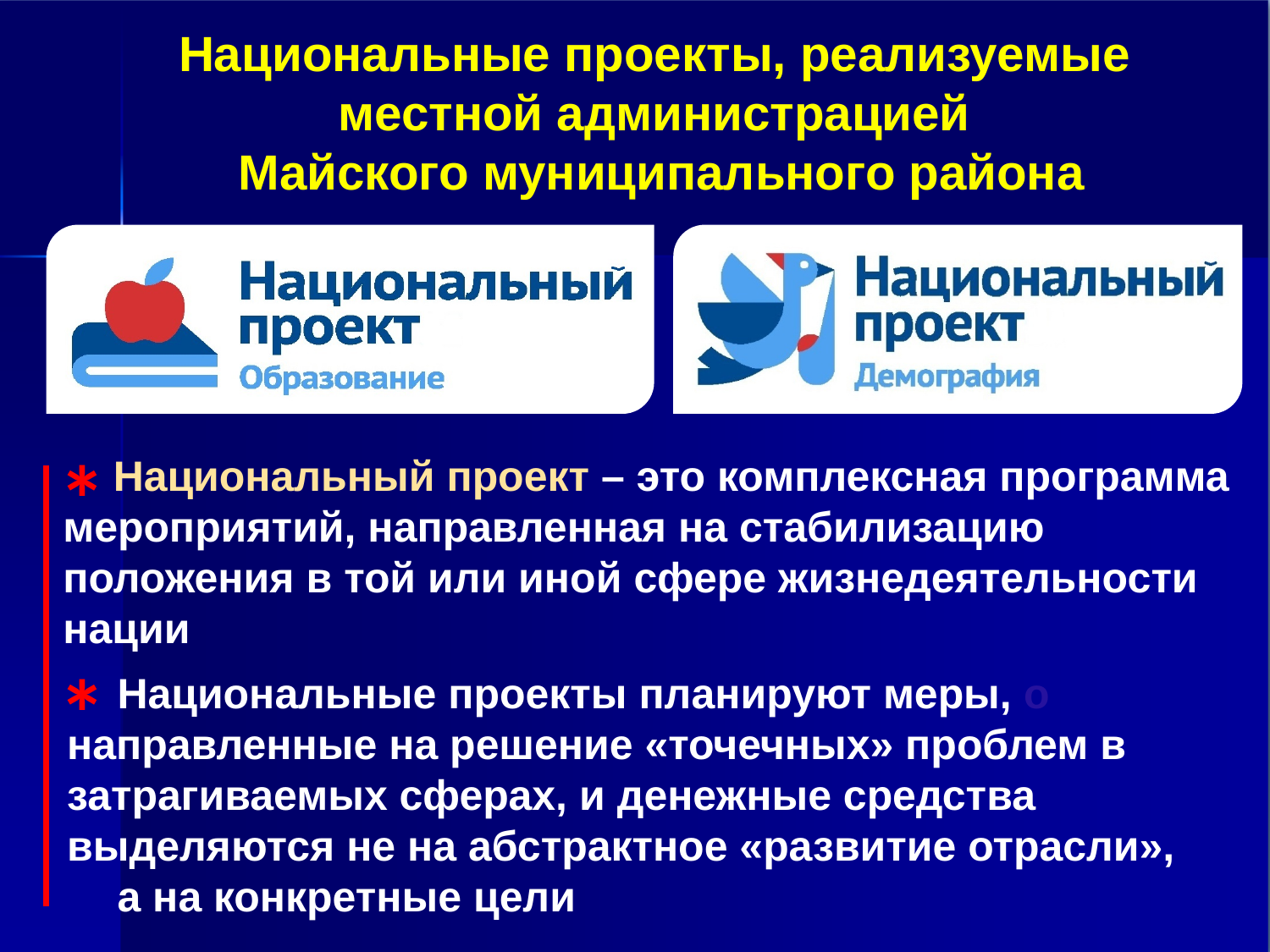

Национальные проекты, реализуемые
местной администрацией
Майского муниципального района

*
Национальный проект – это комплексная программа мероприятий, направленная на стабилизацию положения в той или иной сфере жизнедеятельности нации
*
Национальные проекты планируют меры, о направленные на решение «точечных» проблем в затрагиваемых сферах, и денежные средства выделяются не на абстрактное «развитие отрасли»,
а на конкретные цели